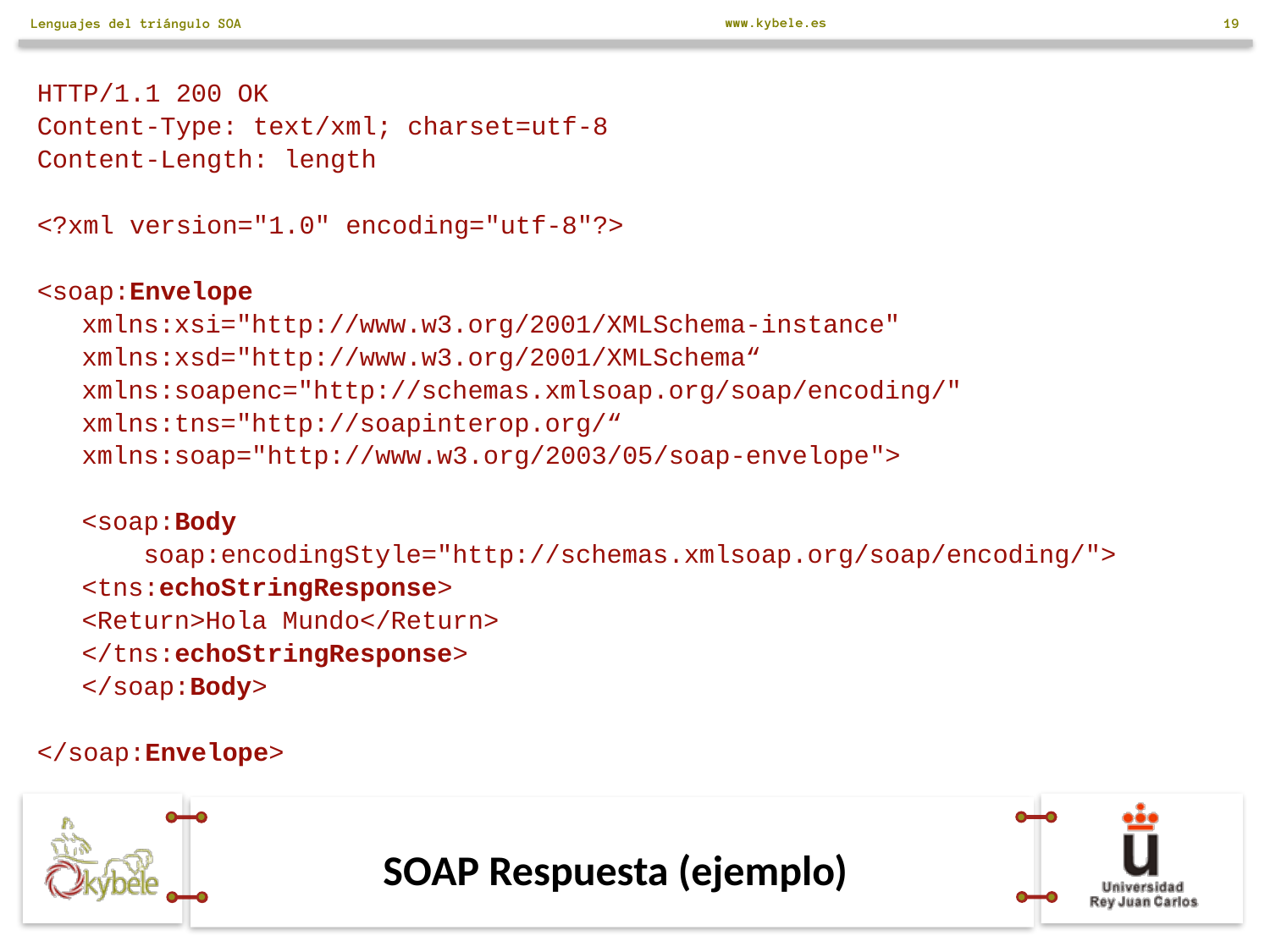

Lenguajes del triángulo SOA
19
HTTP/1.1 200 OK
Content-Type: text/xml; charset=utf-8
Content-Length: length

<?xml version="1.0" encoding="utf-8"?>

<soap:Envelope
	xmlns:xsi="http://www.w3.org/2001/XMLSchema-instance"
	xmlns:xsd="http://www.w3.org/2001/XMLSchema“
	xmlns:soapenc="http://schemas.xmlsoap.org/soap/encoding/"
	xmlns:tns="http://soapinterop.org/“
	xmlns:soap="http://www.w3.org/2003/05/soap-envelope">

	<soap:Body
	    soap:encodingStyle="http://schemas.xmlsoap.org/soap/encoding/">
		<tns:echoStringResponse>
			<Return>Hola Mundo</Return>
		</tns:echoStringResponse>
	</soap:Body>

</soap:Envelope>
# SOAP Respuesta (ejemplo)